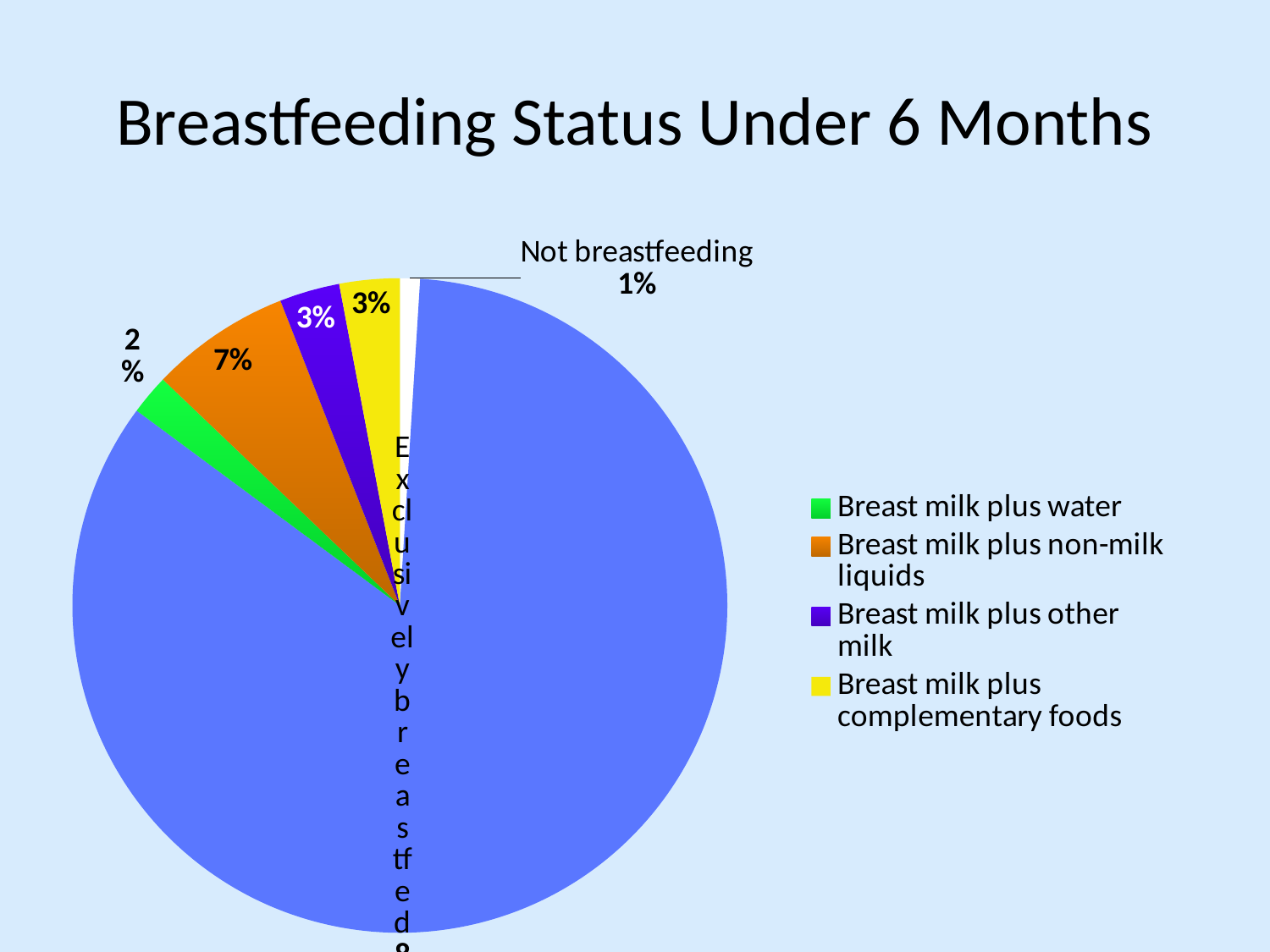

# Breastfeeding Status Under 6 Months

### Chart

| Category | Column1 |
|---|---|
| Not breastfeeding | 1.0 |
| Exclusively breastfed | 85.0 |
| Breast milk plus water | 2.0 |
| Breast milk plus non-milk liquids | 7.0 |
| Breast milk plus other milk | 3.0 |
| Breast milk plus complementary foods | 3.0 |